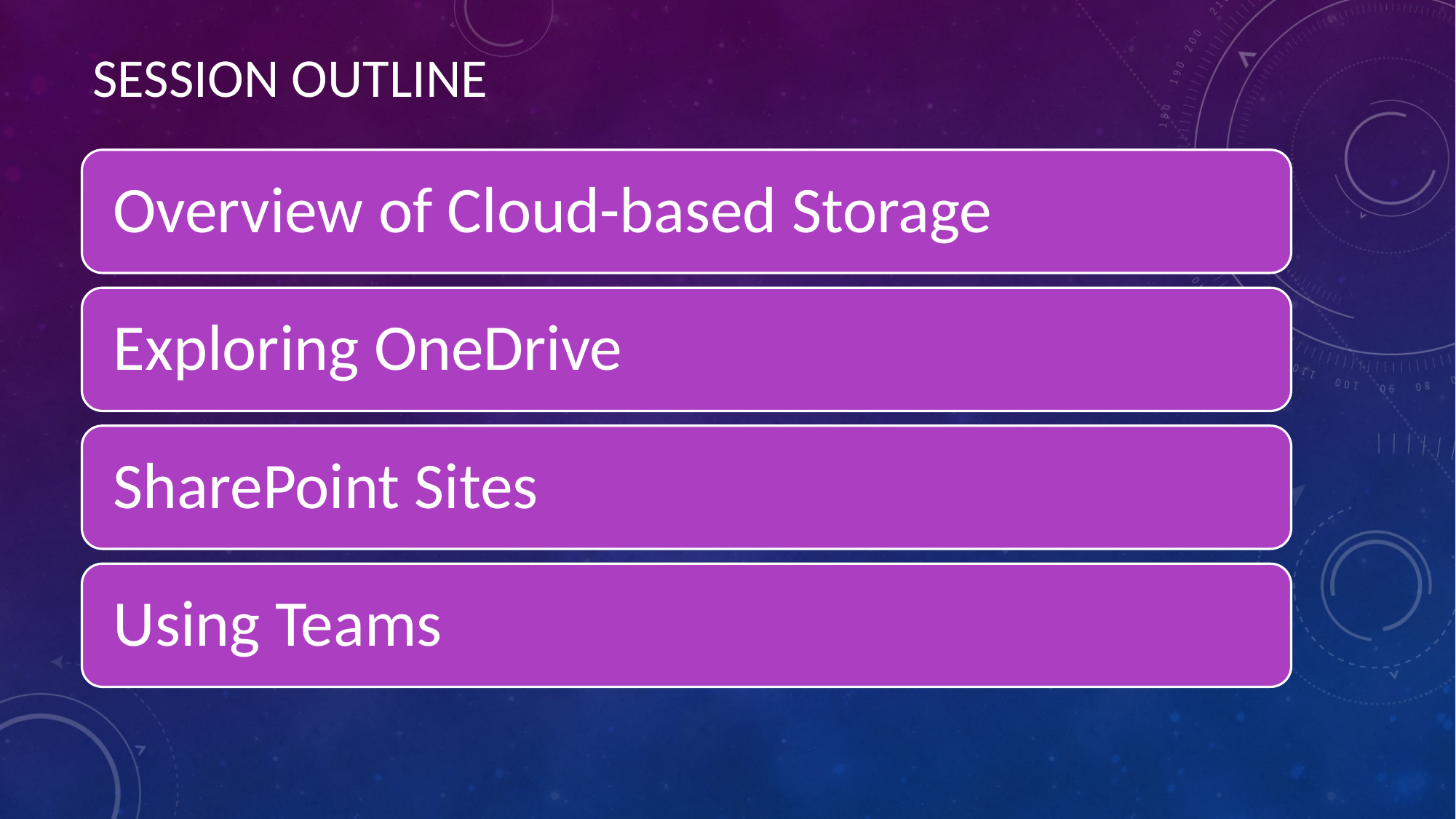

# Session Outline
Overview of Cloud-based Storage
Exploring OneDrive
SharePoint Sites
Using Teams